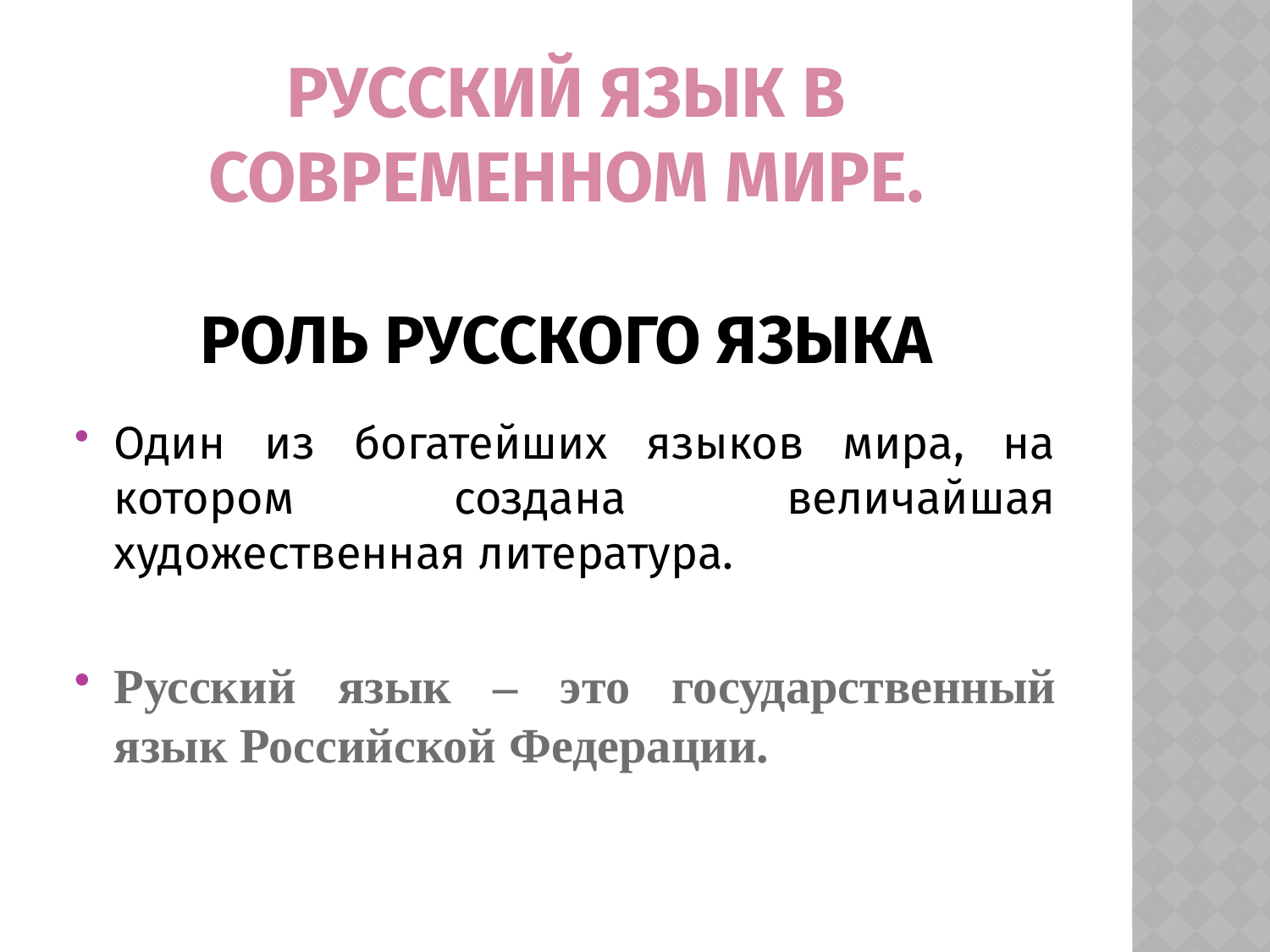

# Русский язык в современном мире. Роль русского языка
Один из богатейших языков мира, на котором создана величайшая художественная литература.

Русский язык – это государственный язык Российской Федерации.